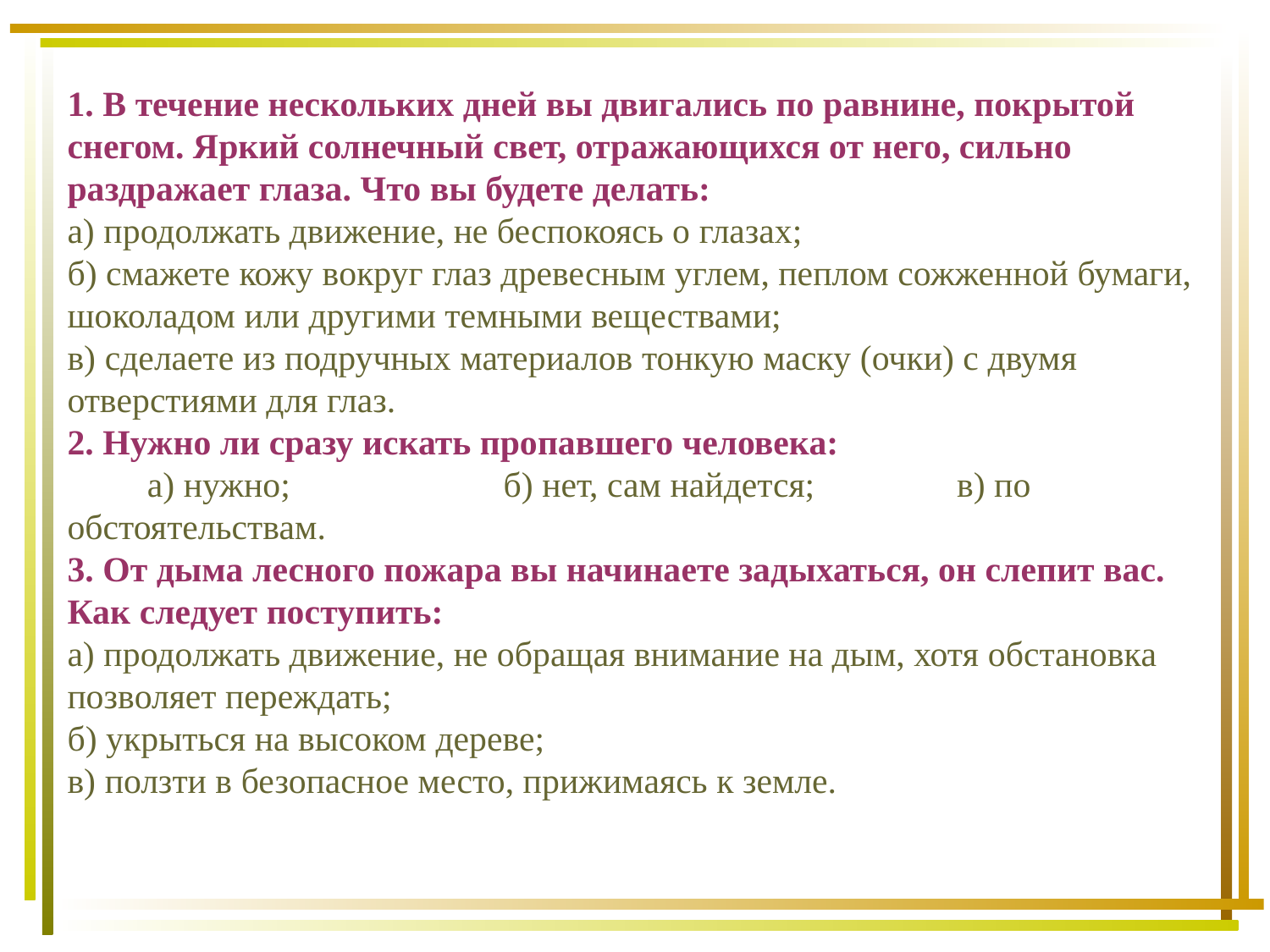

1. В течение нескольких дней вы двигались по равнине, покрытой снегом. Яркий солнечный свет, отражающихся от него, сильно раздражает глаза. Что вы будете делать:
а) продолжать движение, не беспокоясь о глазах;
б) смажете кожу вокруг глаз древесным углем, пеплом со­жженной бумаги, шоколадом или другими темными веще­ствами;
в) сделаете из подручных материалов тонкую маску (очки) с двумя отверстиями для глаз.
2. Нужно ли сразу искать пропавшего человека:
         а) нужно;                        б) нет, сам найдется;                в) по обстоятельствам.
3. Oт дыма лесного пожара вы начинаете задыхаться, он слепит вас. Как следует поступить:
а) продолжать движение, не обращая внимание на дым, хотя обстановка позволяет переждать;
б) укрыться на высоком дереве;
в) ползти в безопасное место, прижимаясь к земле.